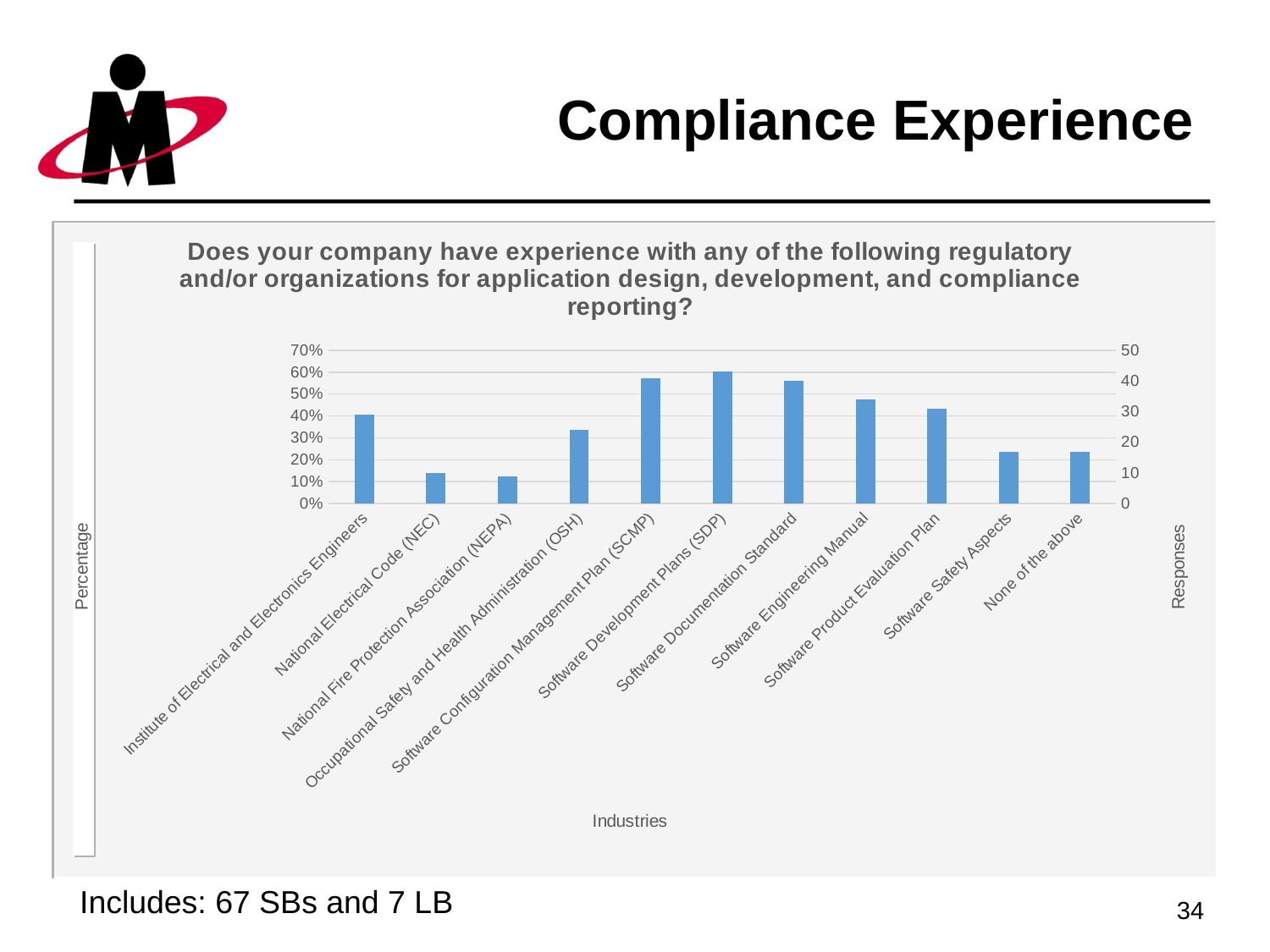

# Compliance Experience

### Chart: Does your company have experience with any of the following regulatory and/or organizations for application design, development, and compliance reporting?

| Category |  |  |
|---|---|---|
| Institute of Electrical and Electronics Engineers | 0.39 | 29.0 |
| National Electrical Code (NEC) | 0.14 | 10.0 |
| National Fire Protection Association (NEPA) | 0.12 | 9.0 |
| Occupational Safety and Health Administration (OSH) | 0.32 | 24.0 |
| Software Configuration Management Plan (SCMP) | 0.55 | 41.0 |
| Software Development Plans (SDP) | 0.58 | 43.0 |
| Software Documentation Standard | 0.54 | 40.0 |
| Software Engineering Manual | 0.46 | 34.0 |
| Software Product Evaluation Plan | 0.42 | 31.0 |
| Software Safety Aspects | 0.23 | 17.0 |
| None of the above | 0.23 | 17.0 |
Includes: 67 SBs and 7 LB
34